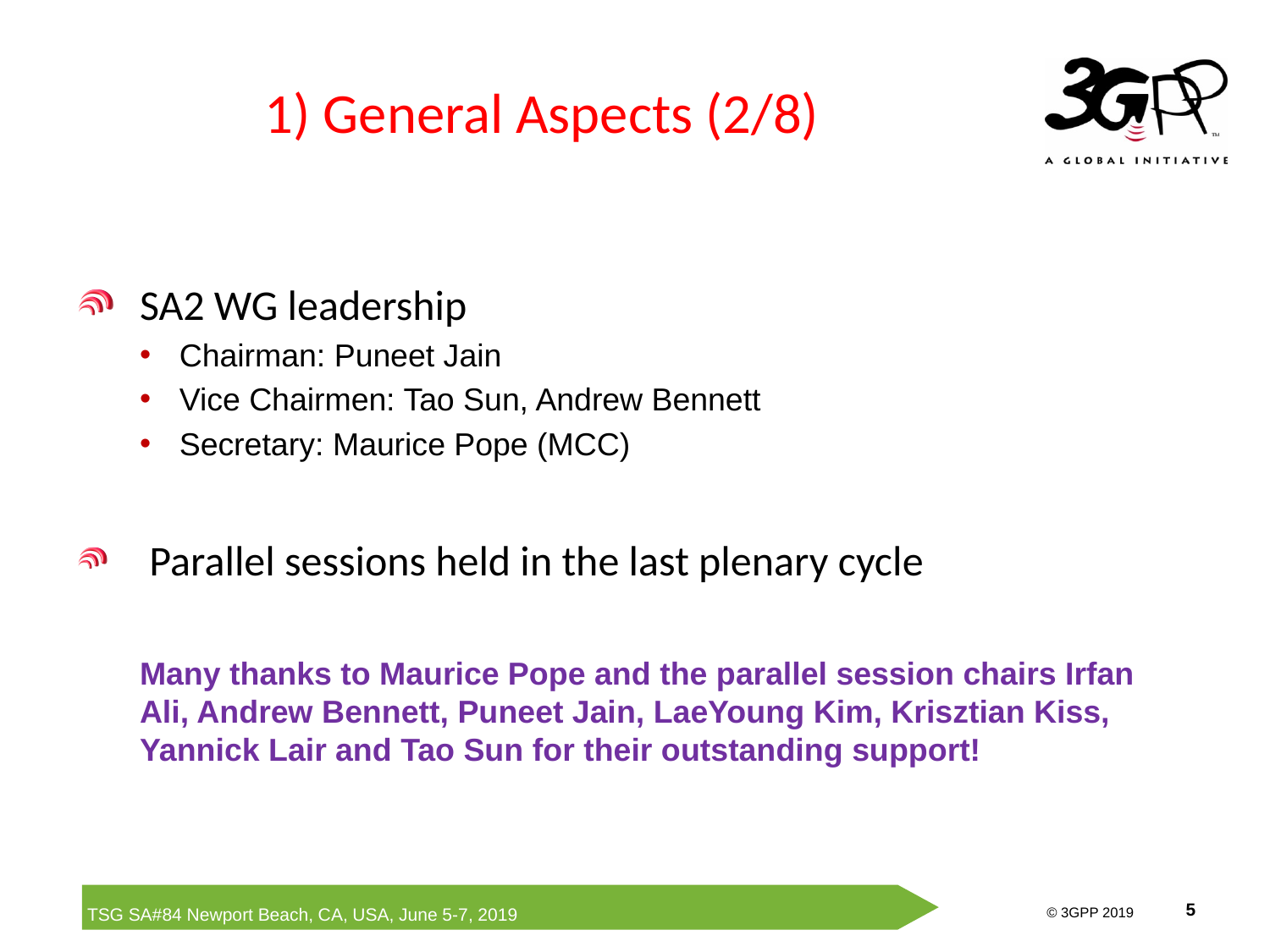

# 1) General Aspects (2/8)
SA2 WG leadership
Chairman: Puneet Jain
Vice Chairmen: Tao Sun, Andrew Bennett
Secretary: Maurice Pope (MCC)

 Parallel sessions held in the last plenary cycle

Many thanks to Maurice Pope and the parallel session chairs Irfan Ali, Andrew Bennett, Puneet Jain, LaeYoung Kim, Krisztian Kiss, Yannick Lair and Tao Sun for their outstanding support!